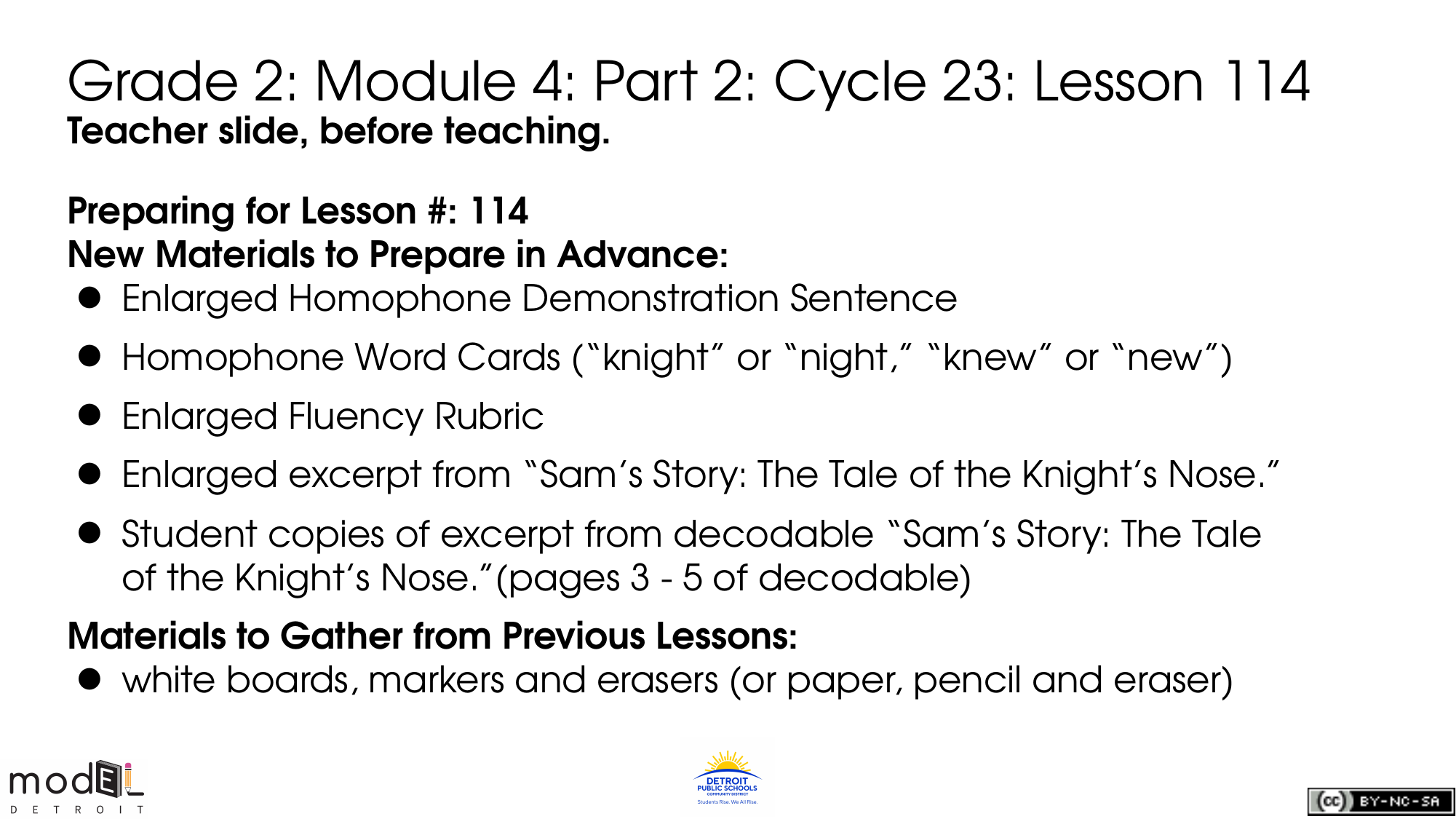

# Grade 2: Module 4: Part 2: Cycle 23: Lesson 114
Teacher slide, before teaching.
Preparing for Lesson #: 114
New Materials to Prepare in Advance:
Enlarged Homophone Demonstration Sentence
Homophone Word Cards (“knight” or “night,” “knew” or “new”)
Enlarged Fluency Rubric
Enlarged excerpt from “Sam’s Story: The Tale of the Knight’s Nose.”
Student copies of excerpt from decodable “Sam’s Story: The Tale of the Knight’s Nose.”(pages 3 - 5 of decodable)
Materials to Gather from Previous Lessons:
white boards, markers and erasers (or paper, pencil and eraser)